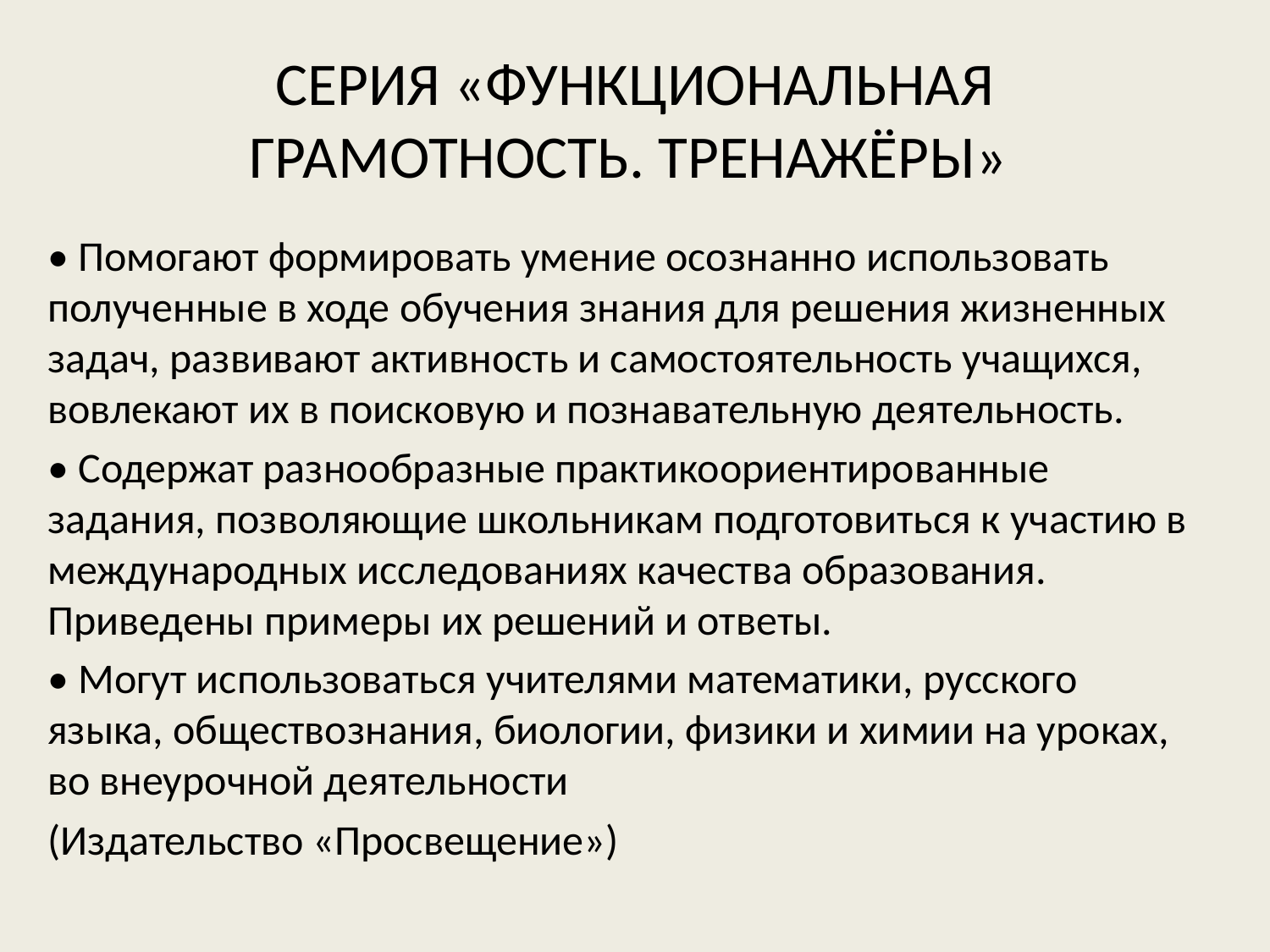

# СЕРИЯ «ФУНКЦИОНАЛЬНАЯ ГРАМОТНОСТЬ. ТРЕНАЖЁРЫ»
• Помогают формировать умение осознанно использовать полученные в ходе обучения знания для решения жизненных задач, развивают активность и самостоятельность учащихся, вовлекают их в поисковую и познавательную деятельность.
• Содержат разнообразные практикоориентированные задания, позволяющие школьникам подготовиться к участию в международных исследованиях качества образования. Приведены примеры их решений и ответы.
• Могут использоваться учителями математики, русского языка, обществознания, биологии, физики и химии на уроках, во внеурочной деятельности
(Издательство «Просвещение»)